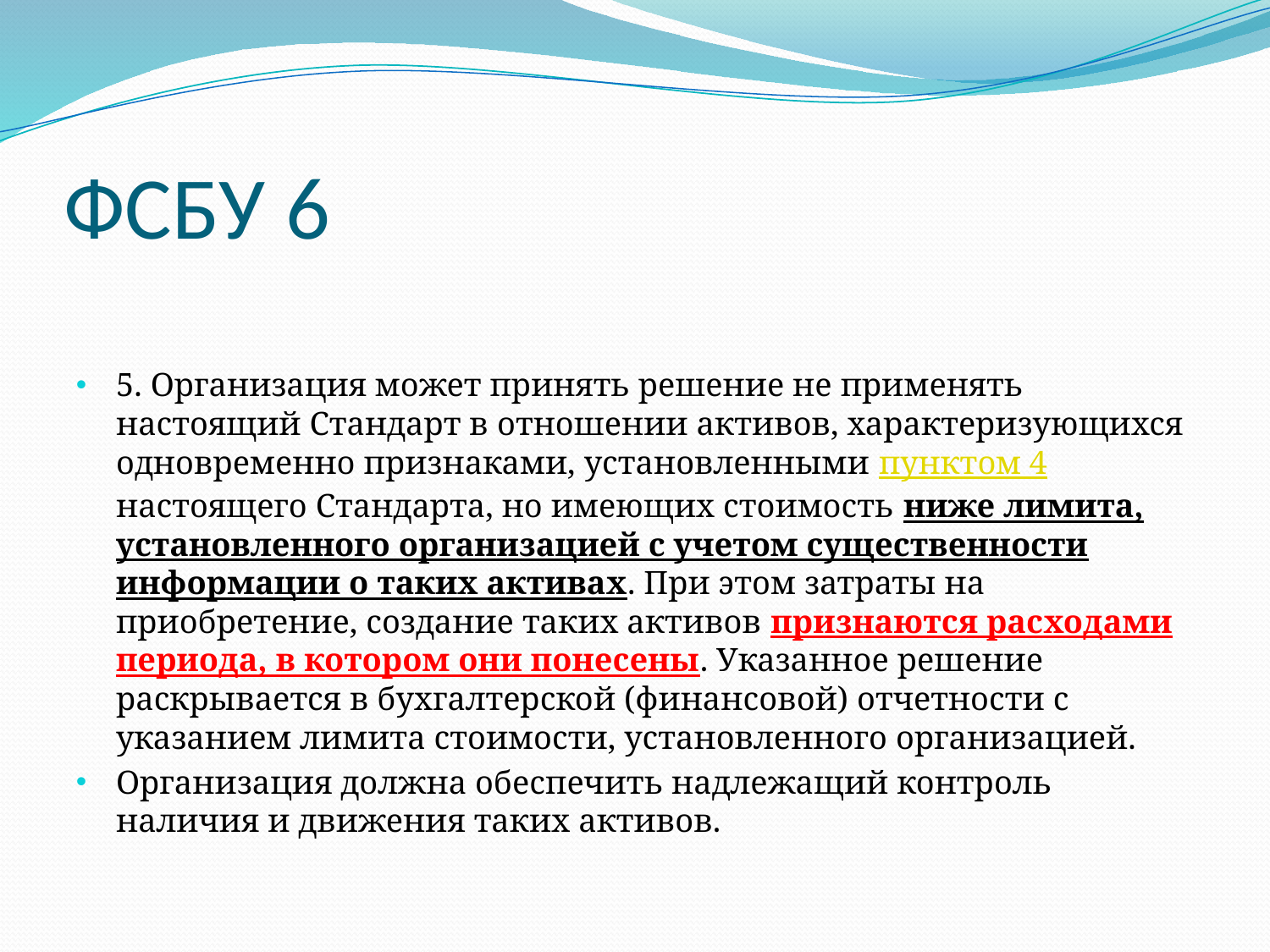

# ФСБУ 6

5. Организация может принять решение не применять настоящий Стандарт в отношении активов, характеризующихся одновременно признаками, установленными пунктом 4 настоящего Стандарта, но имеющих стоимость ниже лимита, установленного организацией с учетом существенности информации о таких активах. При этом затраты на приобретение, создание таких активов признаются расходами периода, в котором они понесены. Указанное решение раскрывается в бухгалтерской (финансовой) отчетности с указанием лимита стоимости, установленного организацией.
Организация должна обеспечить надлежащий контроль наличия и движения таких активов.